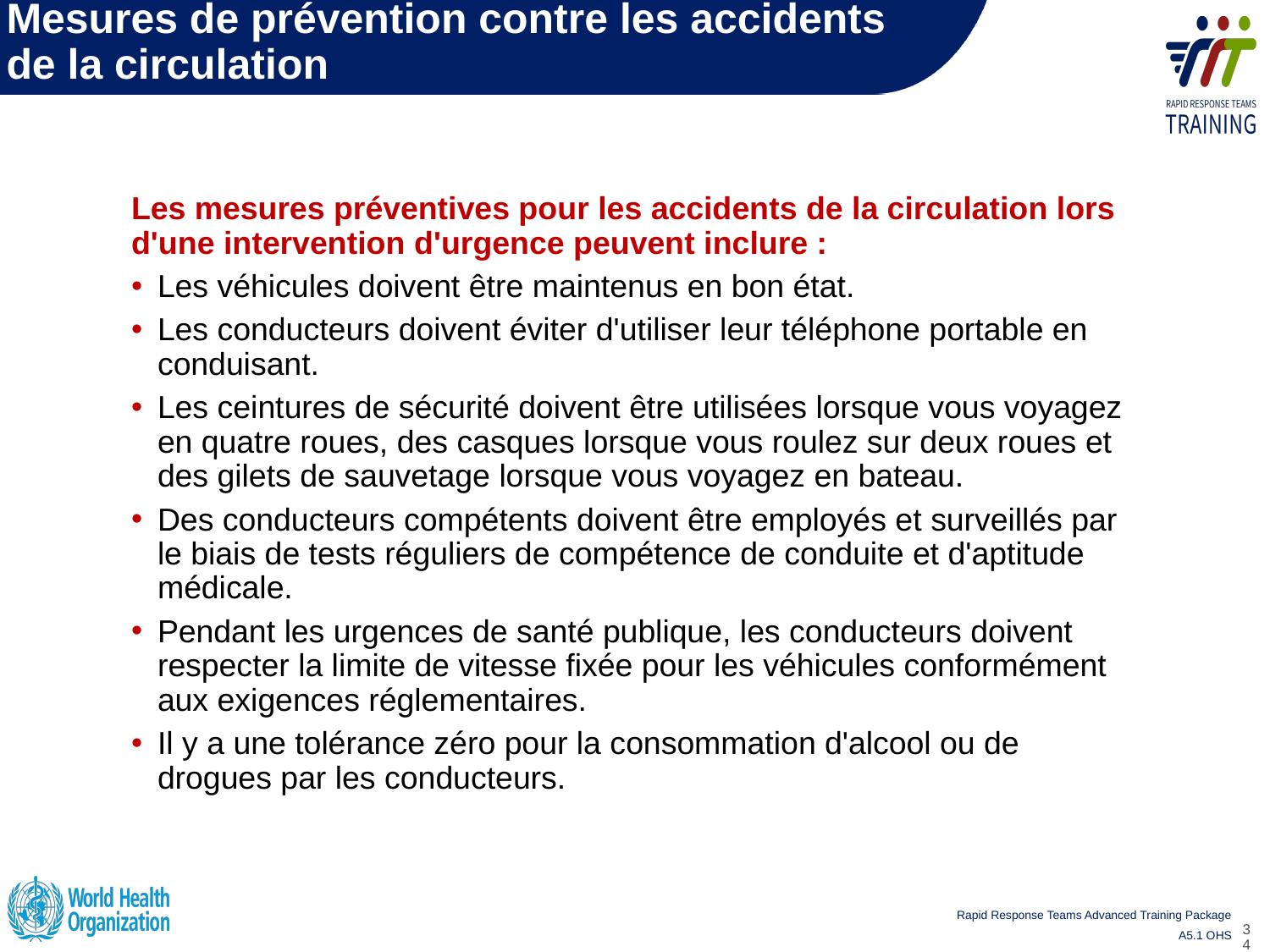

Mesures de prévention contre les accidents de la circulation
Les mesures préventives pour les accidents de la circulation lors d'une intervention d'urgence peuvent inclure :
Les véhicules doivent être maintenus en bon état.
Les conducteurs doivent éviter d'utiliser leur téléphone portable en conduisant.
Les ceintures de sécurité doivent être utilisées lorsque vous voyagez en quatre roues, des casques lorsque vous roulez sur deux roues et des gilets de sauvetage lorsque vous voyagez en bateau.
Des conducteurs compétents doivent être employés et surveillés par le biais de tests réguliers de compétence de conduite et d'aptitude médicale.
Pendant les urgences de santé publique, les conducteurs doivent respecter la limite de vitesse fixée pour les véhicules conformément aux exigences réglementaires.
Il y a une tolérance zéro pour la consommation d'alcool ou de drogues par les conducteurs.
34